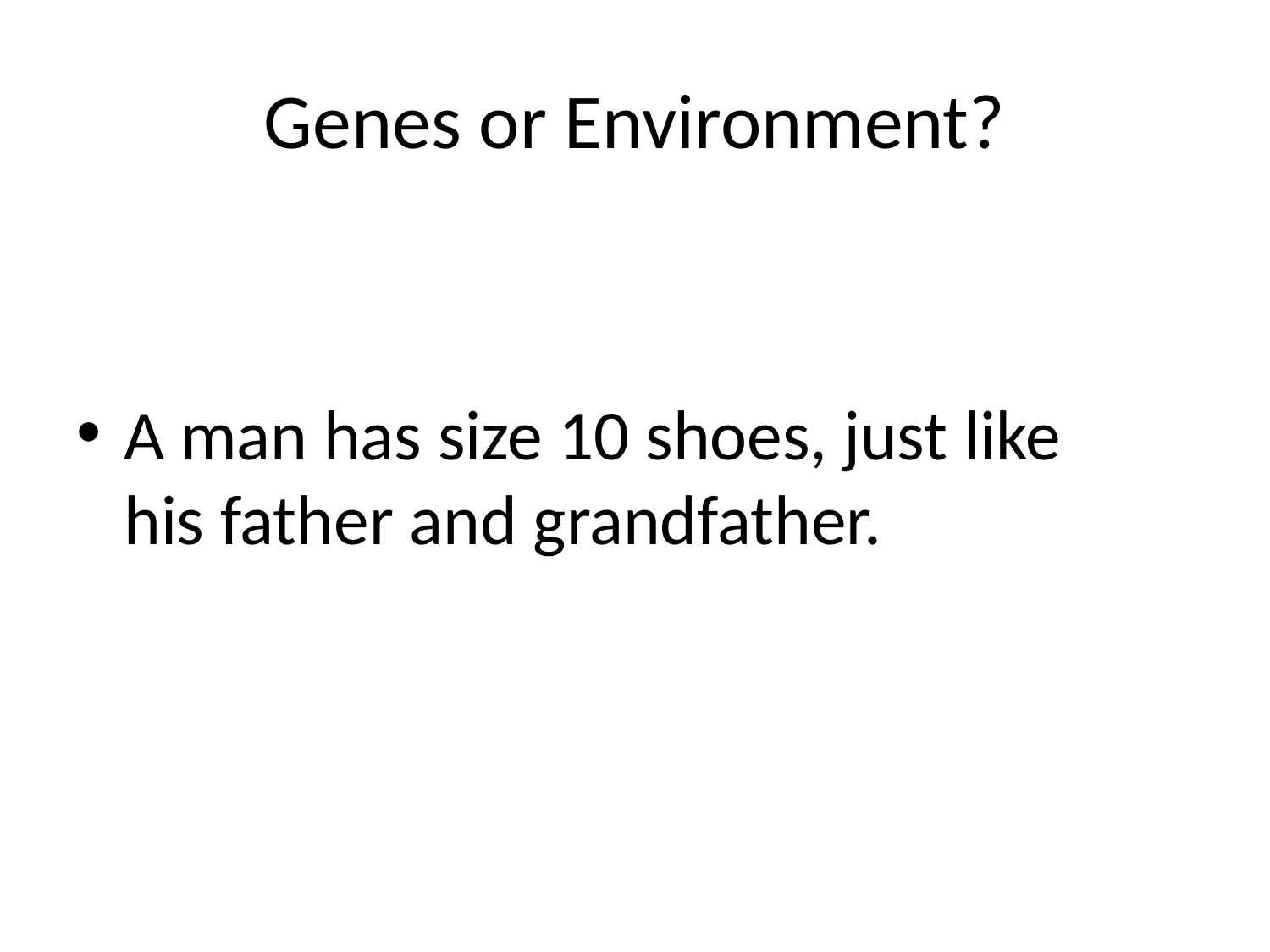

# Genes or Environment?

A man has size 10 shoes, just like his father and grandfather.